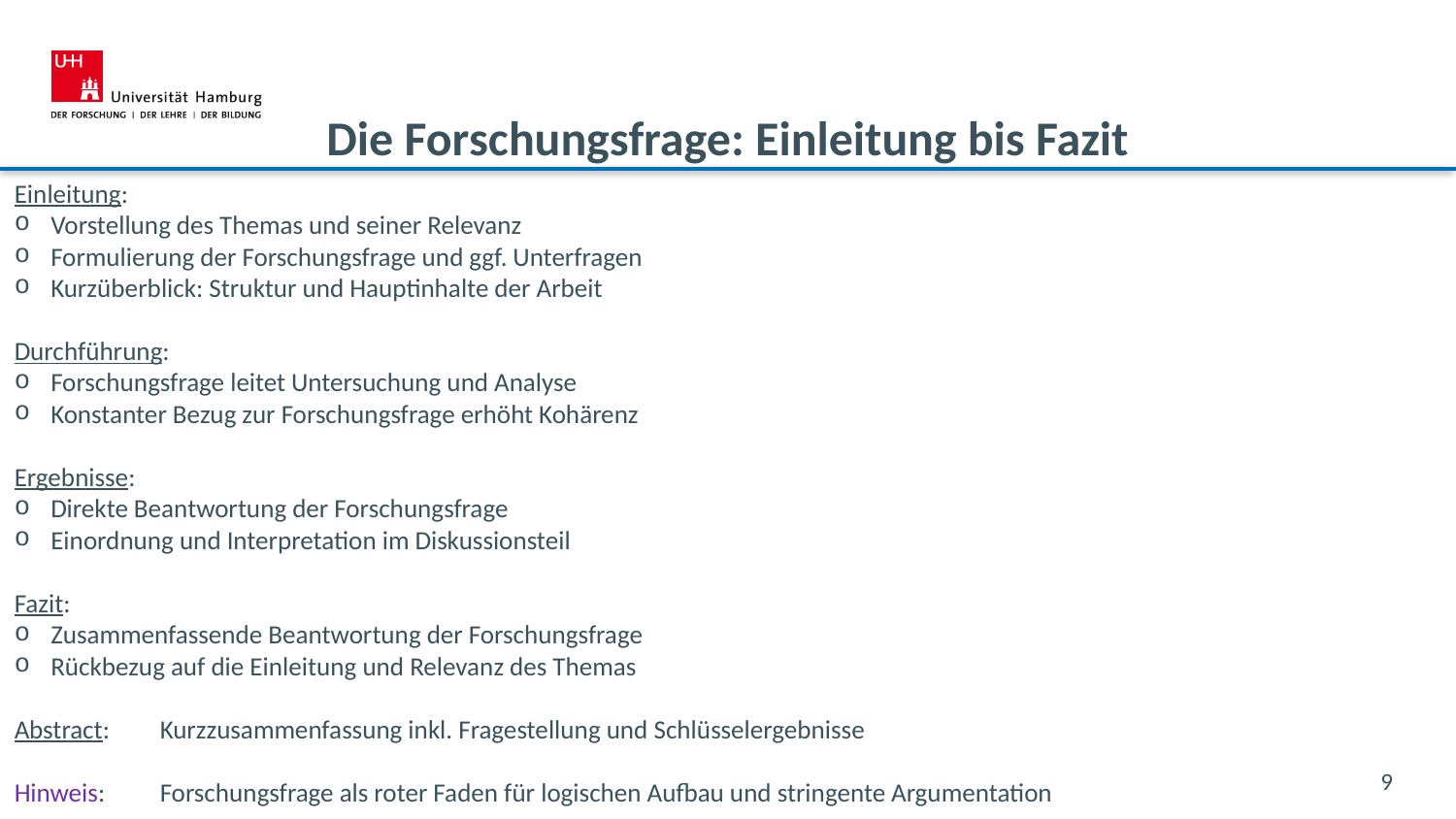

Die Forschungsfrage: Einleitung bis Fazit
Einleitung:
Vorstellung des Themas und seiner Relevanz
Formulierung der Forschungsfrage und ggf. Unterfragen
Kurzüberblick: Struktur und Hauptinhalte der Arbeit

Durchführung:
Forschungsfrage leitet Untersuchung und Analyse
Konstanter Bezug zur Forschungsfrage erhöht Kohärenz

Ergebnisse:
Direkte Beantwortung der Forschungsfrage
Einordnung und Interpretation im Diskussionsteil

Fazit:
Zusammenfassende Beantwortung der Forschungsfrage
Rückbezug auf die Einleitung und Relevanz des Themas

Abstract:	Kurzzusammenfassung inkl. Fragestellung und Schlüsselergebnisse

Hinweis:	Forschungsfrage als roter Faden für logischen Aufbau und stringente Argumentation

9